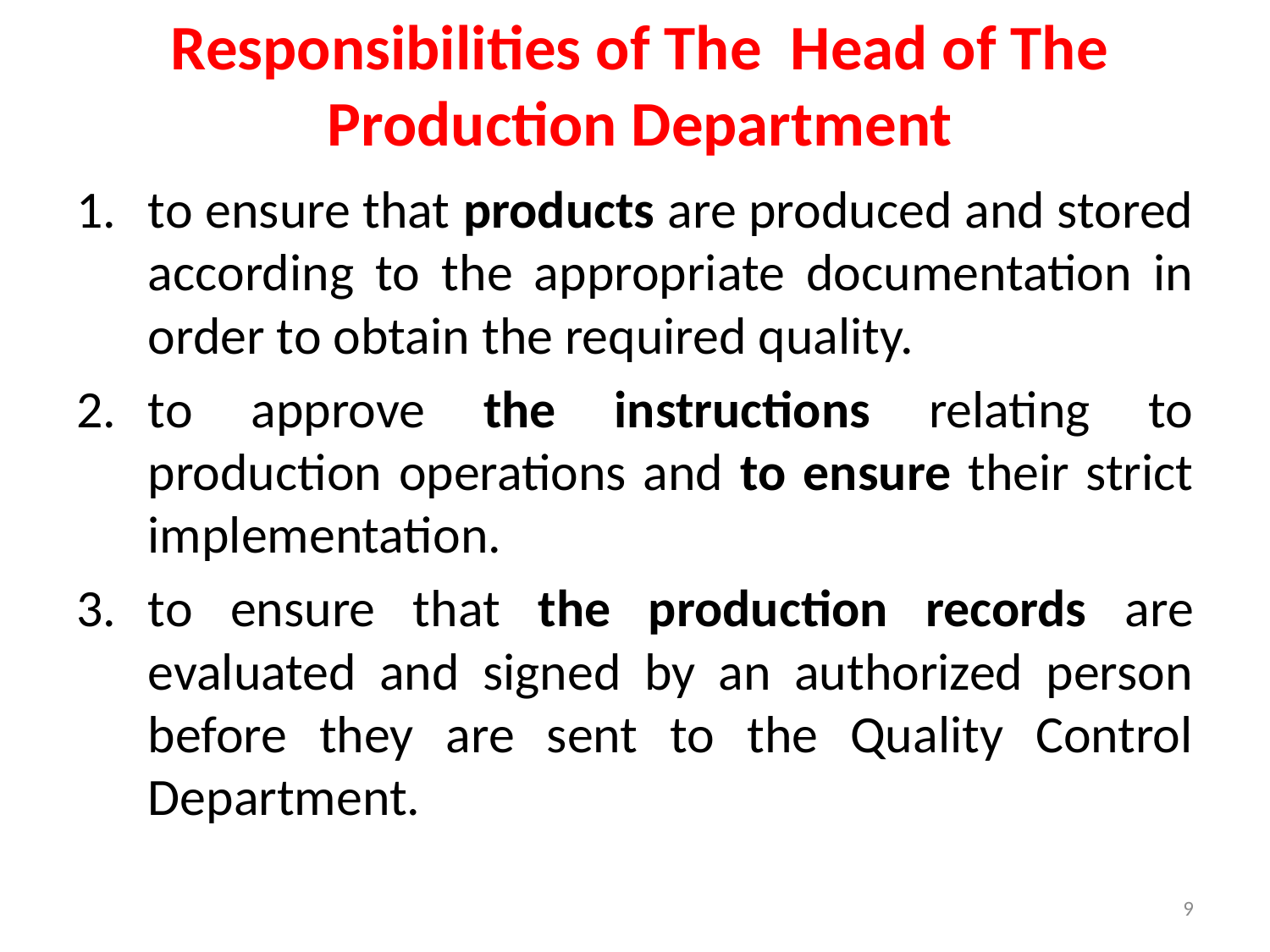

# Responsibilities of The  Head of The Production Department
to ensure that products are produced and stored according to the appropriate documentation in order to obtain the required quality.
to approve the instructions relating to production operations and to ensure their strict implementation.
to ensure that the production records are evaluated and signed by an authorized person before they are sent to the Quality Control Department.

9